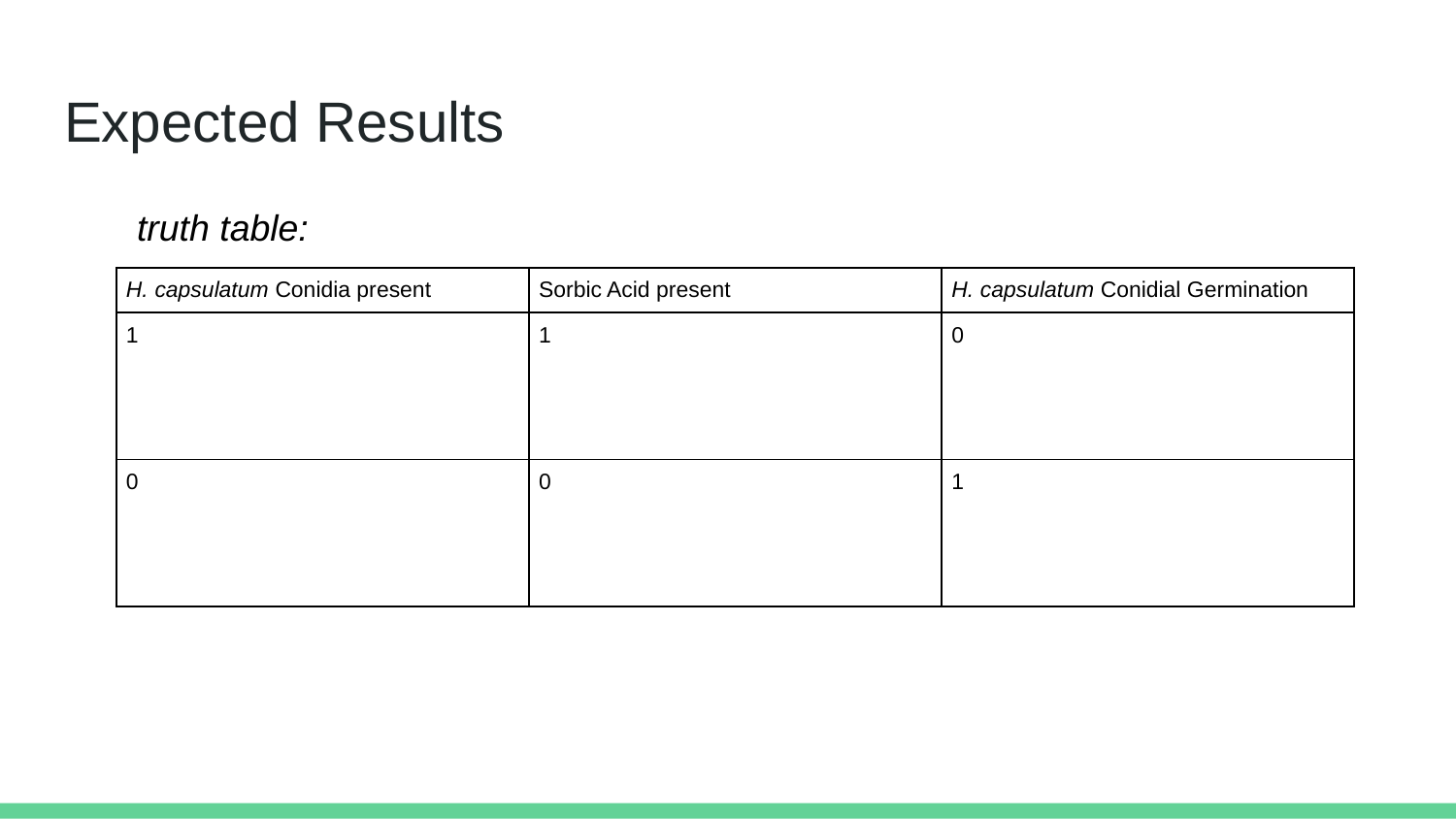

# Expected Results
truth table:

| H. capsulatum Conidia present | Sorbic Acid present | H. capsulatum Conidial Germination |
| --- | --- | --- |
| 1 | 1 | 0 |
| 0 | 0 | 1 |